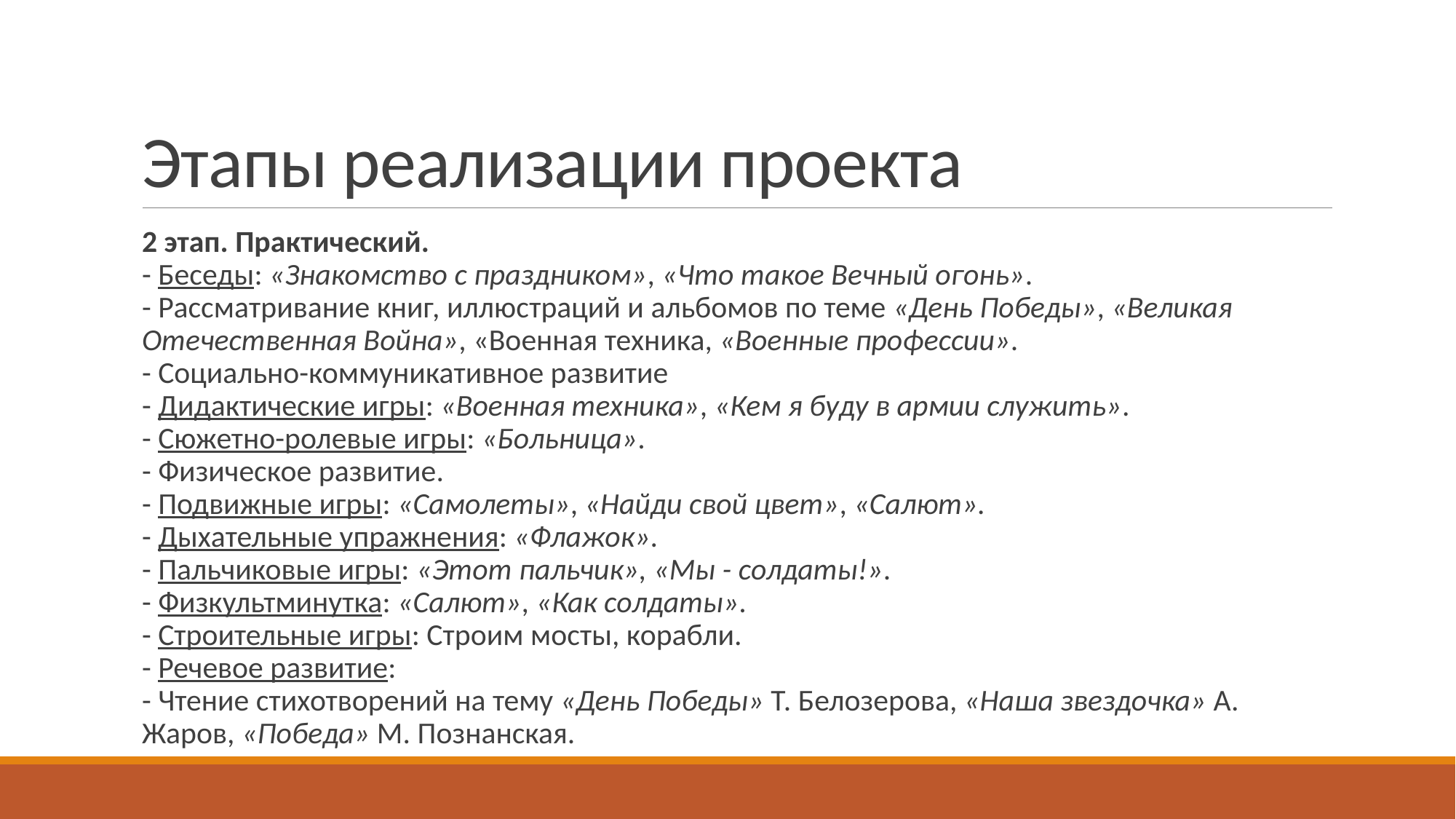

# Этапы реализации проекта
2 этап. Практический.
- Беседы: «Знакомство с праздником», «Что такое Вечный огонь».
- Рассматривание книг, иллюстраций и альбомов по теме «День Победы», «Великая Отечественная Война», «Военная техника, «Военные профессии».
- Социально-коммуникативное развитие
- Дидактические игры: «Военная техника», «Кем я буду в армии служить».
- Сюжетно-ролевые игры: «Больница».
- Физическое развитие.
- Подвижные игры: «Самолеты», «Найди свой цвет», «Салют».
- Дыхательные упражнения: «Флажок».
- Пальчиковые игры: «Этот пальчик», «Мы - солдаты!».
- Физкультминутка: «Салют», «Как солдаты».
- Строительные игры: Строим мосты, корабли.
- Речевое развитие:
- Чтение стихотворений на тему «День Победы» Т. Белозерова, «Наша звездочка» А. Жаров, «Победа» М. Познанская.